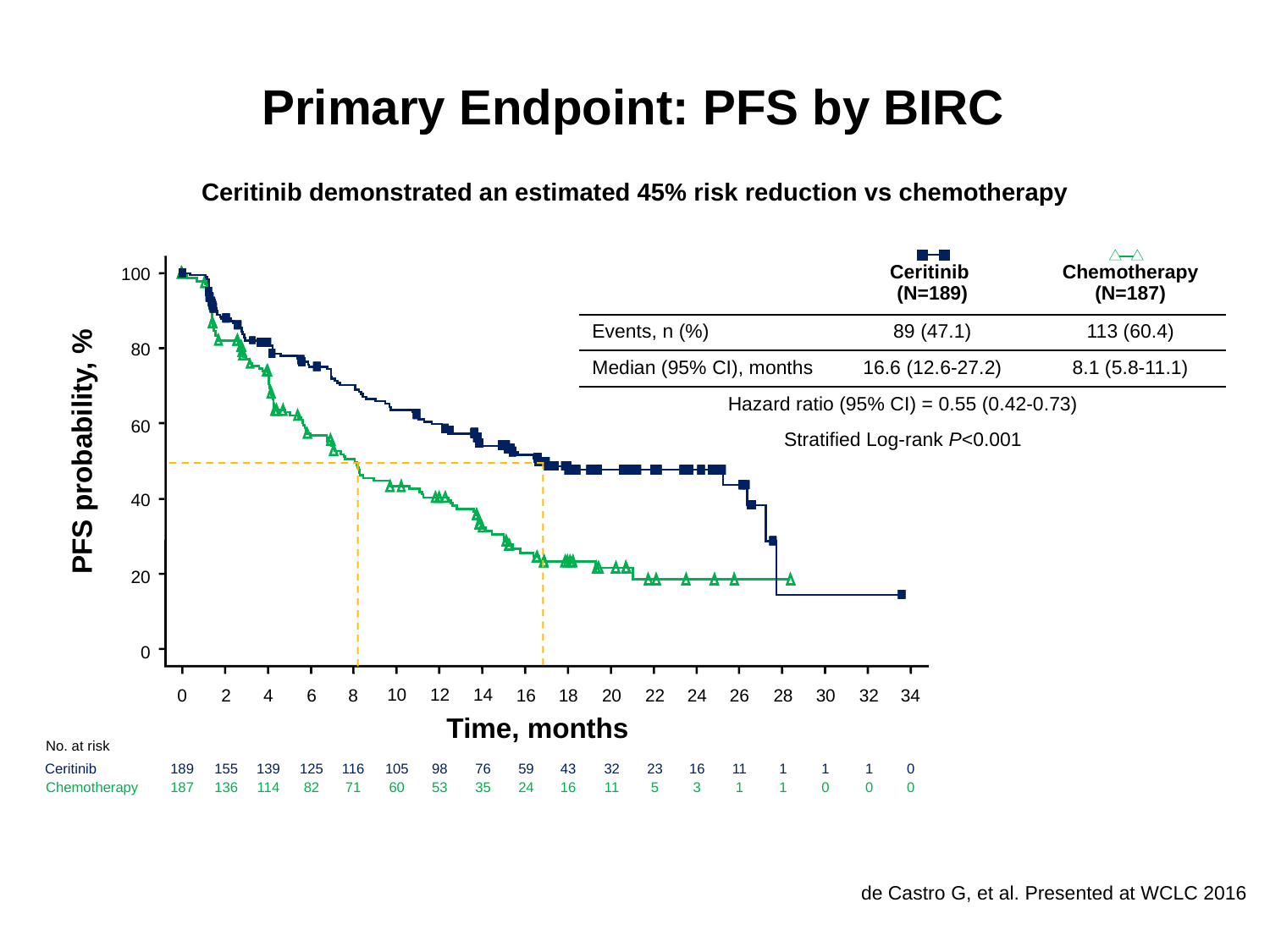

# Primary Endpoint: PFS by BIRC
Ceritinib demonstrated an estimated 45% risk reduction vs chemotherapy

|  | Ceritinib (N=189) | Chemotherapy (N=187) |
| --- | --- | --- |
| Events, n (%) | 89 (47.1) | 113 (60.4) |
| Median (95% CI), months | 16.6 (12.6-27.2) | 8.1 (5.8-11.1) |
| Hazard ratio (95% CI) = 0.55 (0.42-0.73) |  |  |
| Stratified Log-rank P<0.001 |  |  |

100

80

60

PFS probability, %

40

20

0

0
2
4
6
8
10
12
14
16
18
20
22
24
26
28
30
32
34
Time, months
No. at risk
Ceritinib
189
155
139
125
116
105
98
76
59
43
32
23
16
11
1
1
1
0
Chemotherapy
187
136
114
82
71
60
53
35
24
16
11
5
3
1
1
0
0
0

de Castro G, et al. Presented at WCLC 2016